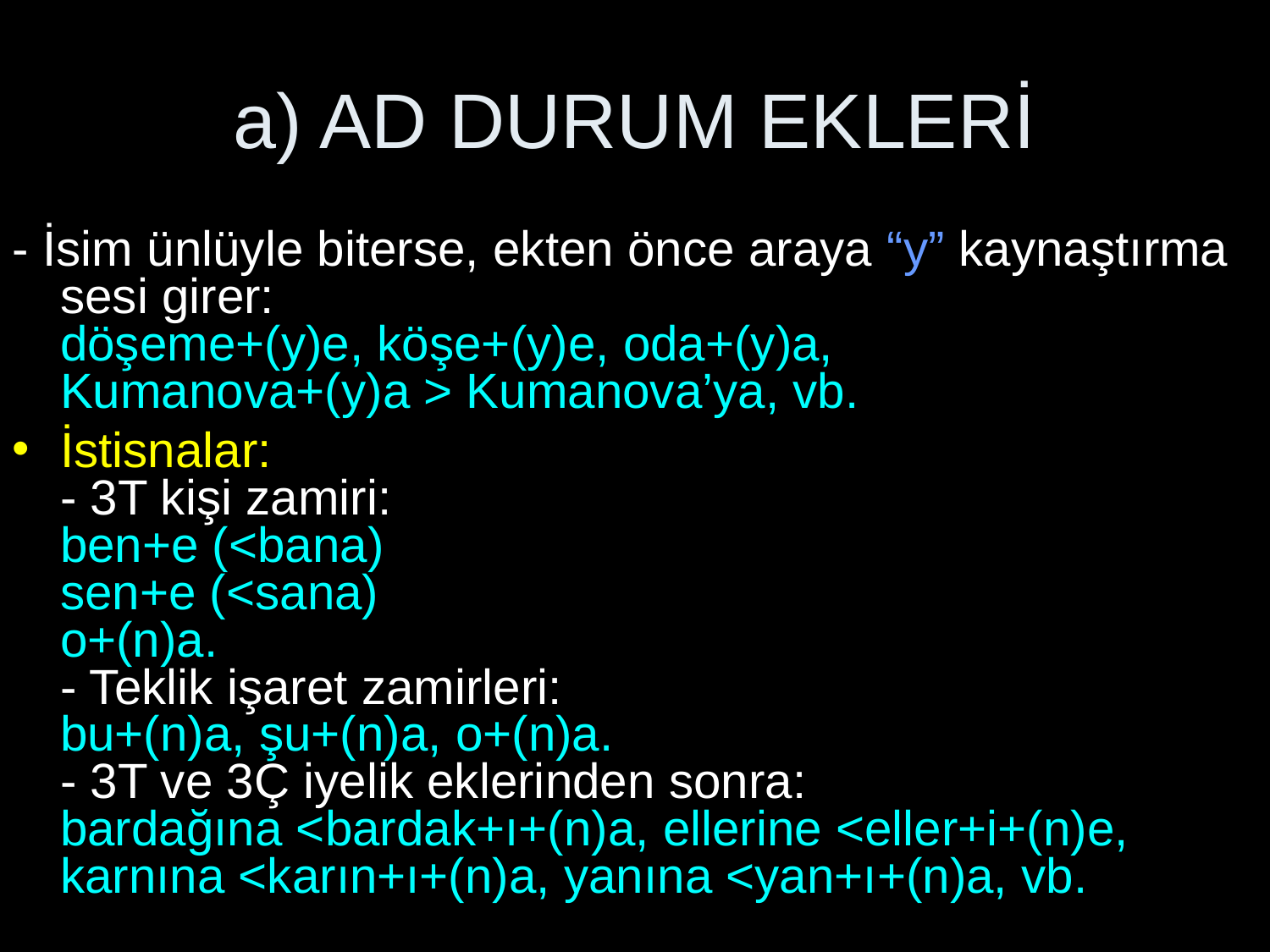

# a) AD DURUM EKLERİ
- İsim ünlüyle biterse, ekten önce araya “y” kaynaştırma sesi girer:
döşeme+(y)e, köşe+(y)e, oda+(y)a,
Kumanova+(y)a > Kumanova’ya, vb.
İstisnalar:
- 3T kişi zamiri:
ben+e (<bana)
sen+e (<sana)
o+(n)a.
- Teklik işaret zamirleri:
bu+(n)a, şu+(n)a, o+(n)a.
- 3T ve 3Ç iyelik eklerinden sonra:
bardağına <bardak+ı+(n)a, ellerine <eller+i+(n)e, karnına <karın+ı+(n)a, yanına <yan+ı+(n)a, vb.